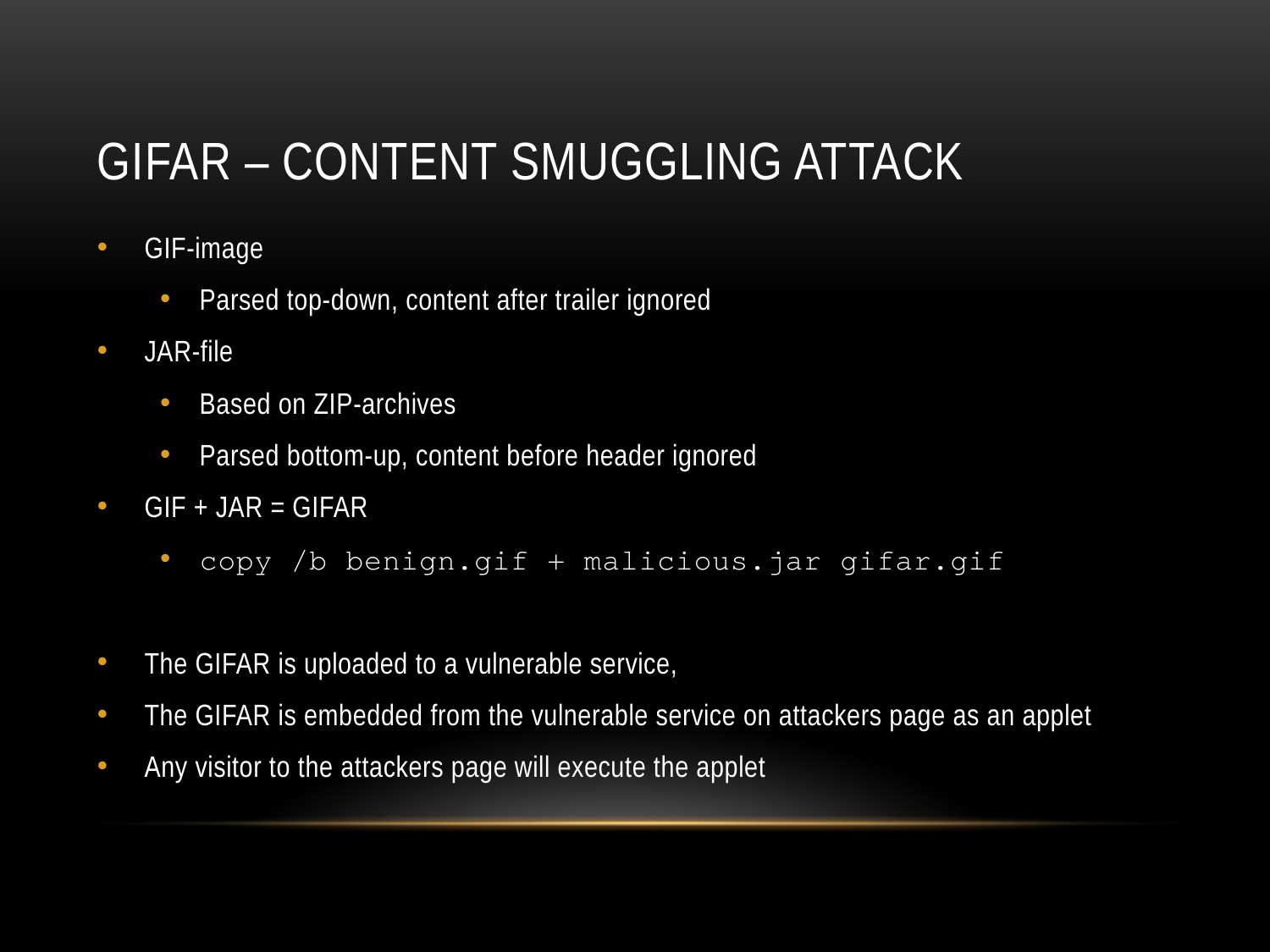

# GIFar – Content smuggling attack
GIF-image
Parsed top-down, content after trailer ignored
JAR-file
Based on ZIP-archives
Parsed bottom-up, content before header ignored
GIF + JAR = GIFAR
copy /b benign.gif + malicious.jar gifar.gif

The GIFAR is uploaded to a vulnerable service,
The GIFAR is embedded from the vulnerable service on attackers page as an applet
Any visitor to the attackers page will execute the applet